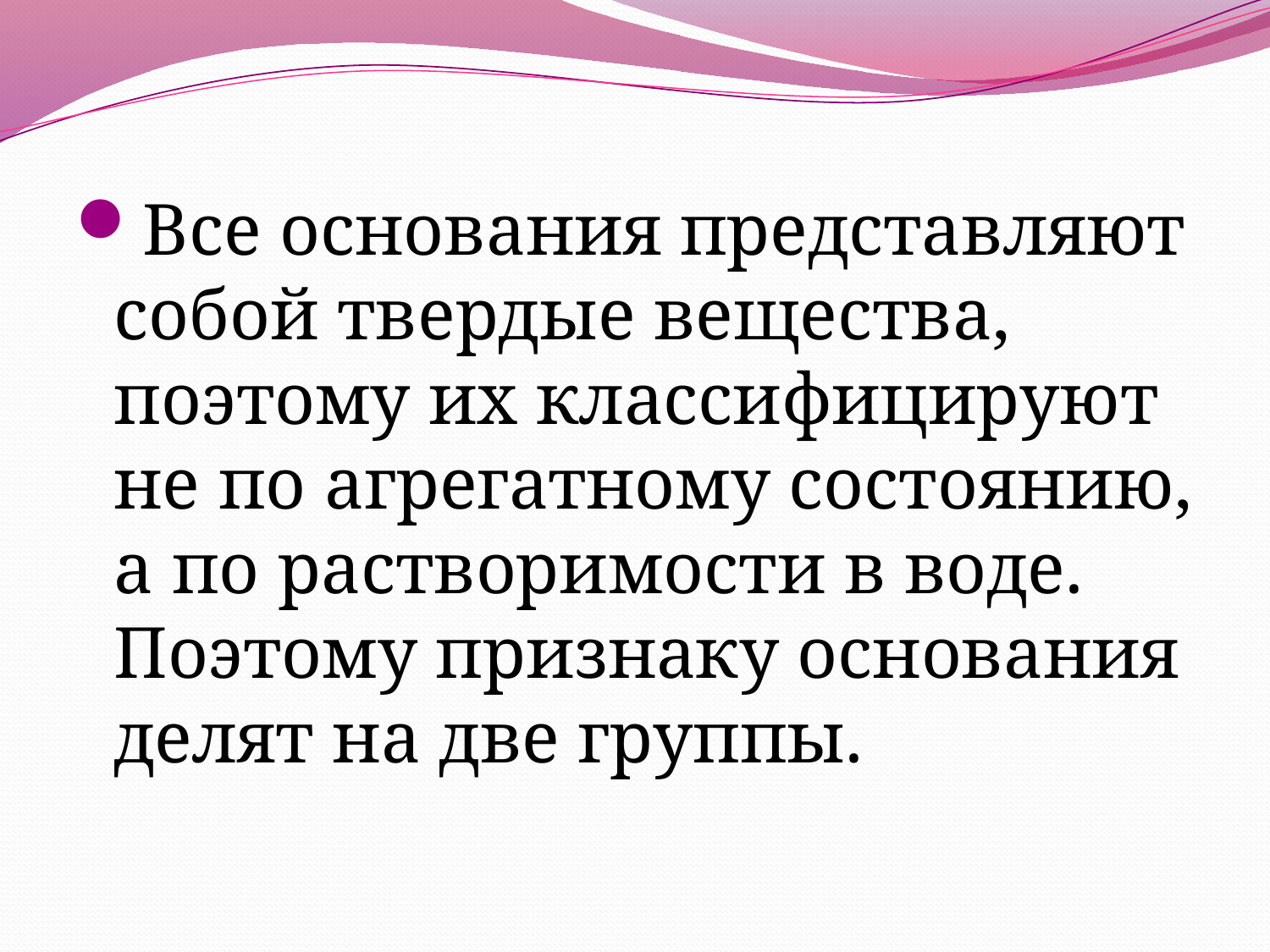

#
Все основания представляют собой твердые вещества, поэтому их классифицируют не по агрегатному состоянию, а по растворимости в воде. Поэтому признаку основания делят на две группы.